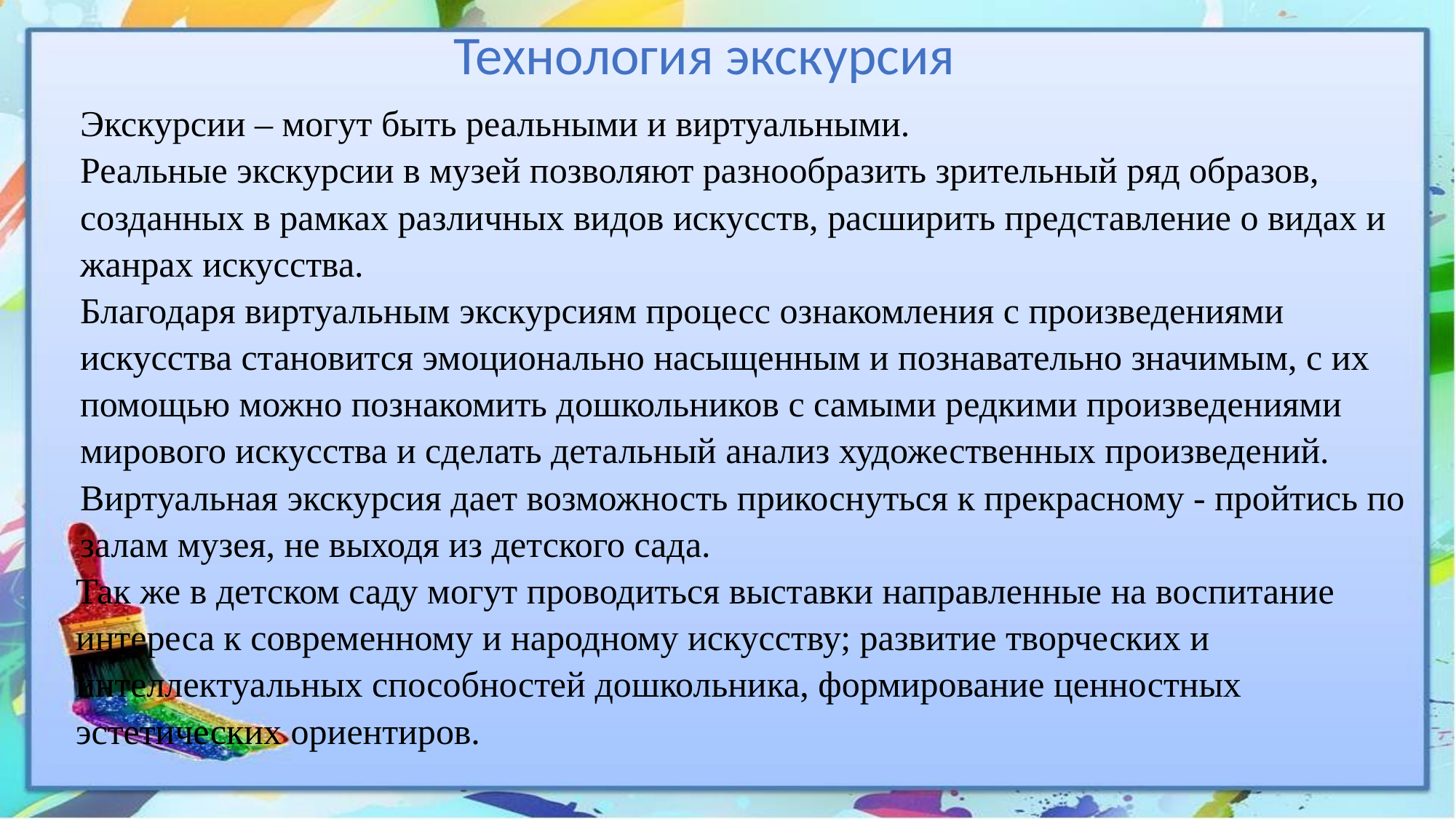

Технология экскурсия
Экскурсии – могут быть реальными и виртуальными.
Реальные экскурсии в музей позволяют разнообразить зрительный ряд образов, созданных в рамках различных видов искусств, расширить представление о видах и жанрах искусства.
Благодаря виртуальным экскурсиям процесс ознакомления с произведениями искусства становится эмоционально насыщенным и познавательно значимым, с их помощью можно познакомить дошкольников с самыми редкими произведениями мирового искусства и сделать детальный анализ художественных произведений.
Виртуальная экскурсия дает возможность прикоснуться к прекрасному - пройтись по залам музея, не выходя из детского сада.
Так же в детском саду могут проводиться выставки направленные на воспитание интереса к современному и народному искусству; развитие творческих и интеллектуальных способностей дошкольника, формирование ценностных эстетических ориентиров.